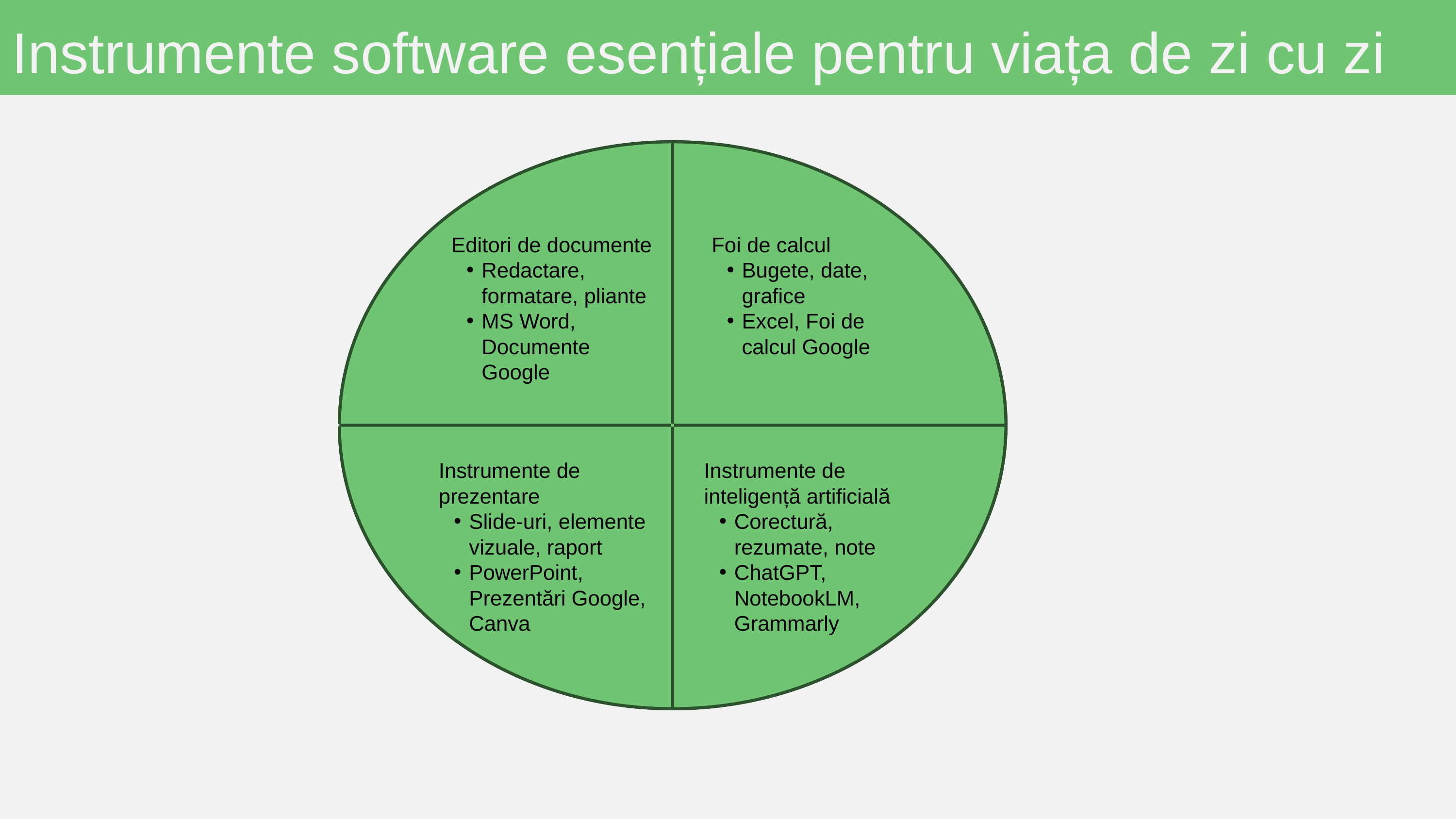

Instrumente software esențiale pentru viața de zi cu zi

Editori de documente
Redactare, formatare, pliante
MS Word, Documente Google
Foi de calcul
Bugete, date, grafice
Excel, Foi de calcul Google
Instrumente de inteligență artificială
Corectură, rezumate, note
ChatGPT, NotebookLM, Grammarly
Instrumente de prezentare
Slide-uri, elemente vizuale, raport
PowerPoint, Prezentări Google, Canva